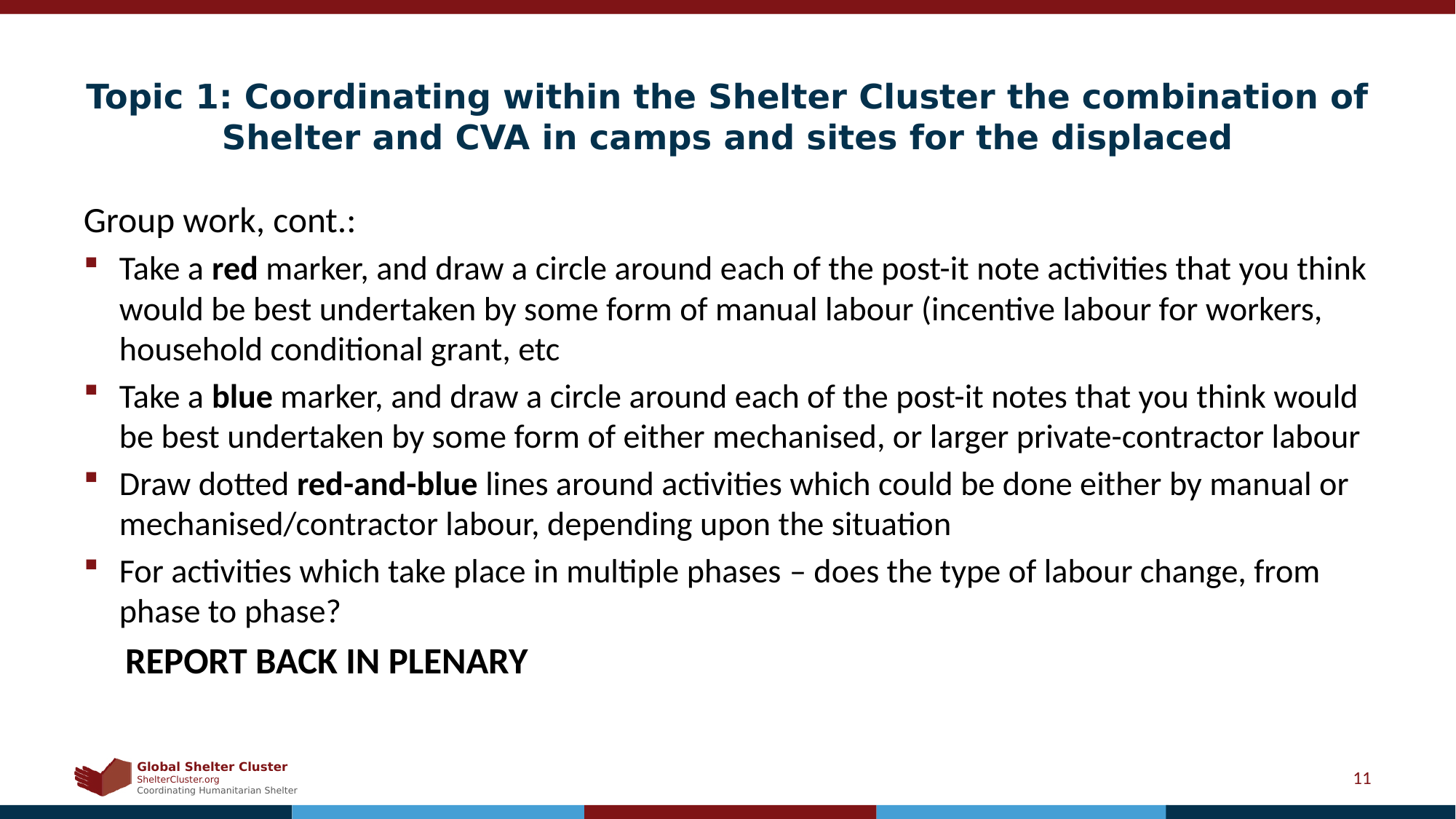

# Topic 1: Coordinating within the Shelter Cluster the combination of Shelter and CVA in camps and sites for the displaced
Group work, cont.:
Take a red marker, and draw a circle around each of the post-it note activities that you think would be best undertaken by some form of manual labour (incentive labour for workers, household conditional grant, etc
Take a blue marker, and draw a circle around each of the post-it notes that you think would be best undertaken by some form of either mechanised, or larger private-contractor labour
Draw dotted red-and-blue lines around activities which could be done either by manual or mechanised/contractor labour, depending upon the situation
For activities which take place in multiple phases – does the type of labour change, from phase to phase?
REPORT BACK IN PLENARY
11